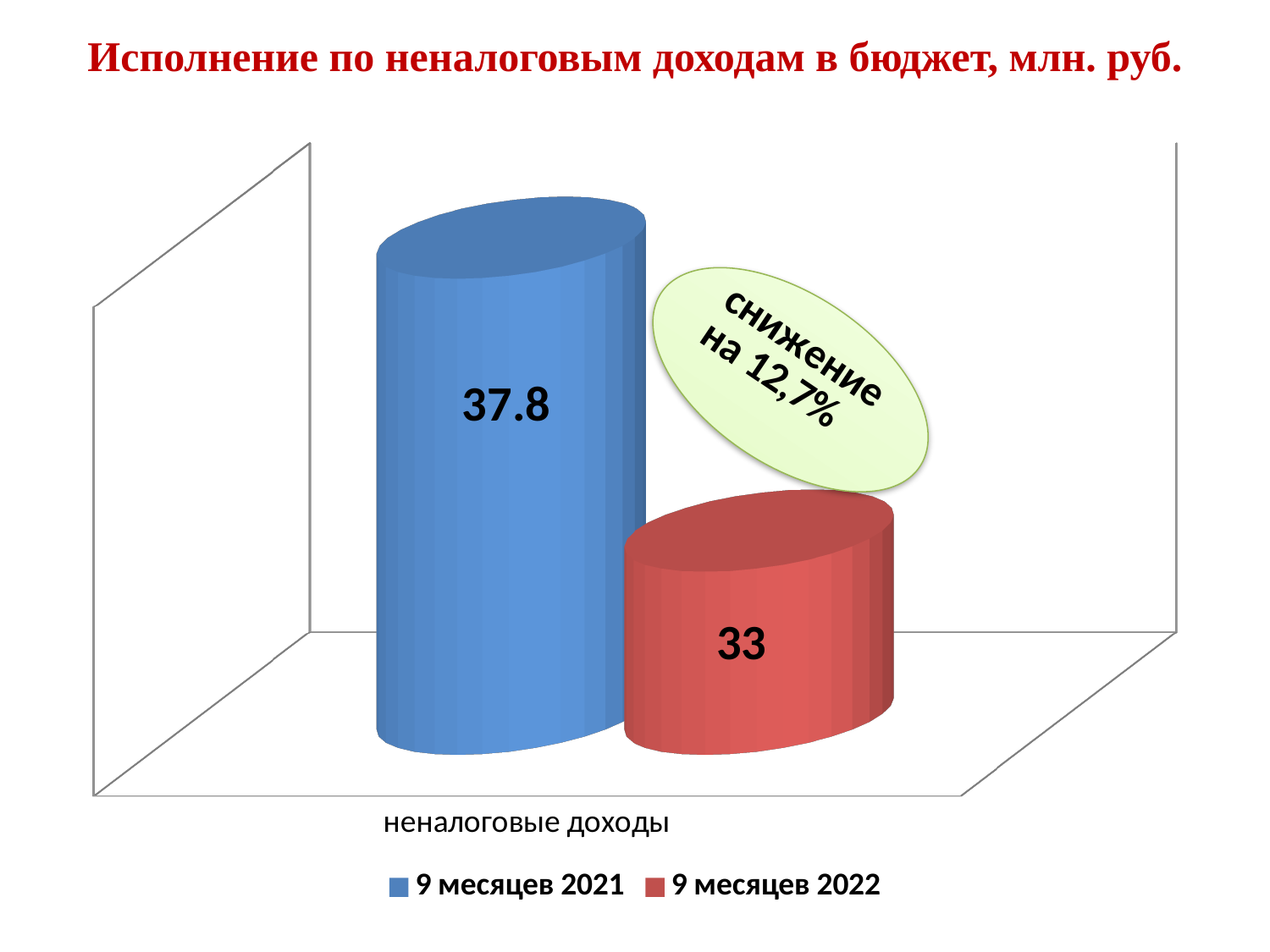

# Исполнение по неналоговым доходам в бюджет, млн. руб.

[unsupported chart]